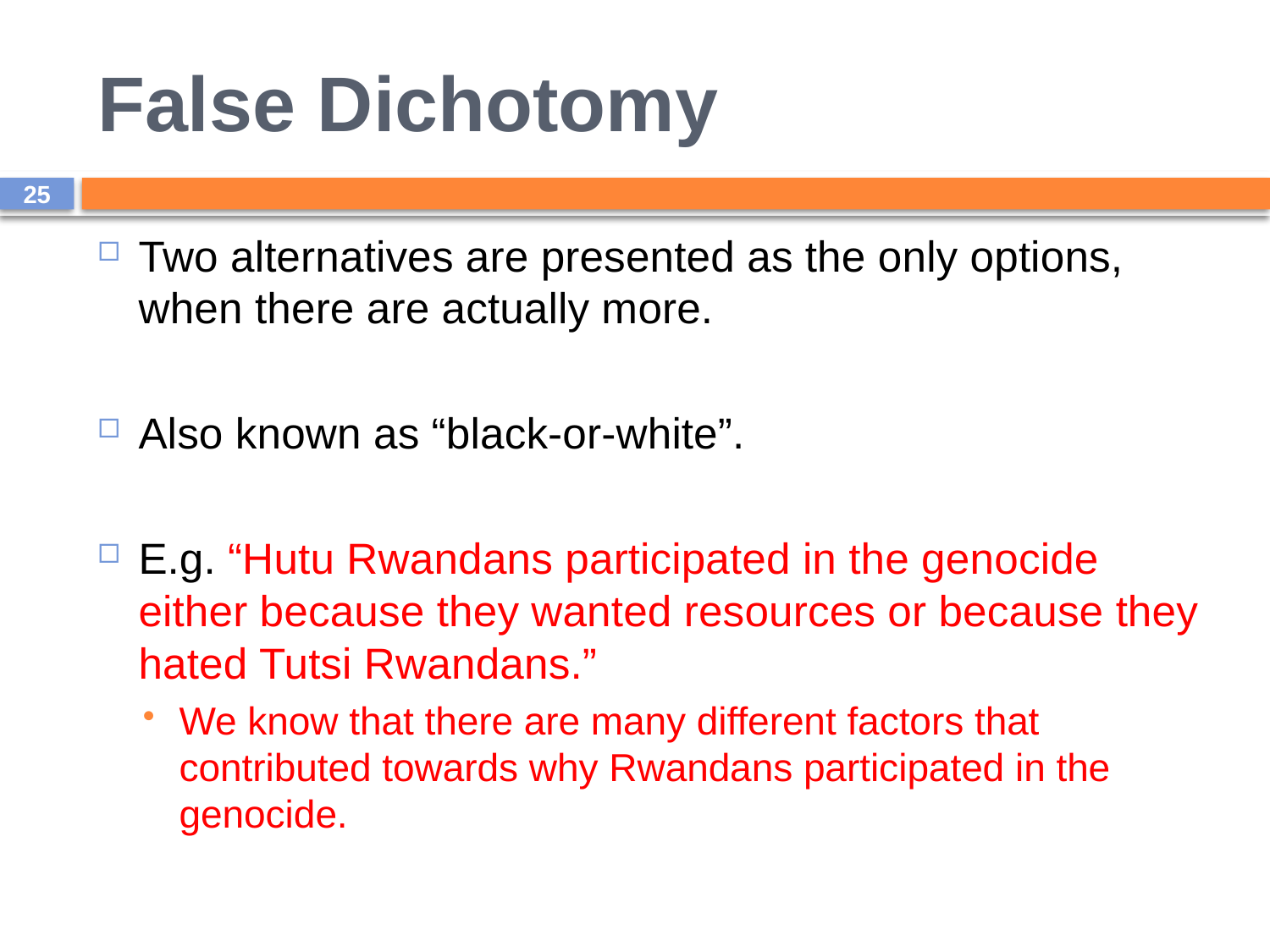

# False Dichotomy
25
Two alternatives are presented as the only options, when there are actually more.

Also known as “black-or-white”.

E.g. “Hutu Rwandans participated in the genocide either because they wanted resources or because they hated Tutsi Rwandans.”
We know that there are many different factors that contributed towards why Rwandans participated in the genocide.